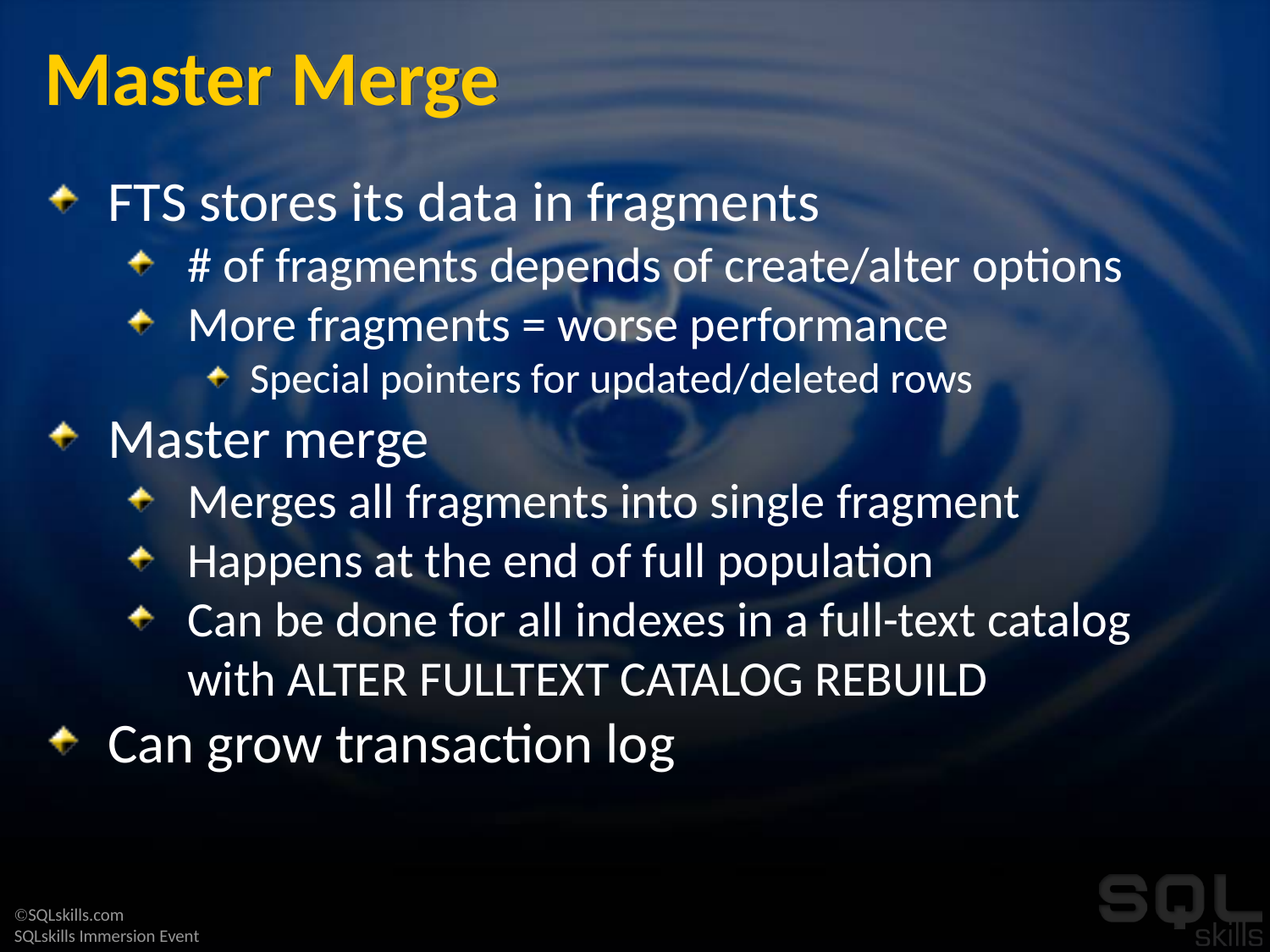

# Master Merge
FTS stores its data in fragments
# of fragments depends of create/alter options
More fragments = worse performance
Special pointers for updated/deleted rows
Master merge
Merges all fragments into single fragment
Happens at the end of full population
Can be done for all indexes in a full-text catalog with ALTER FULLTEXT CATALOG REBUILD
Can grow transaction log